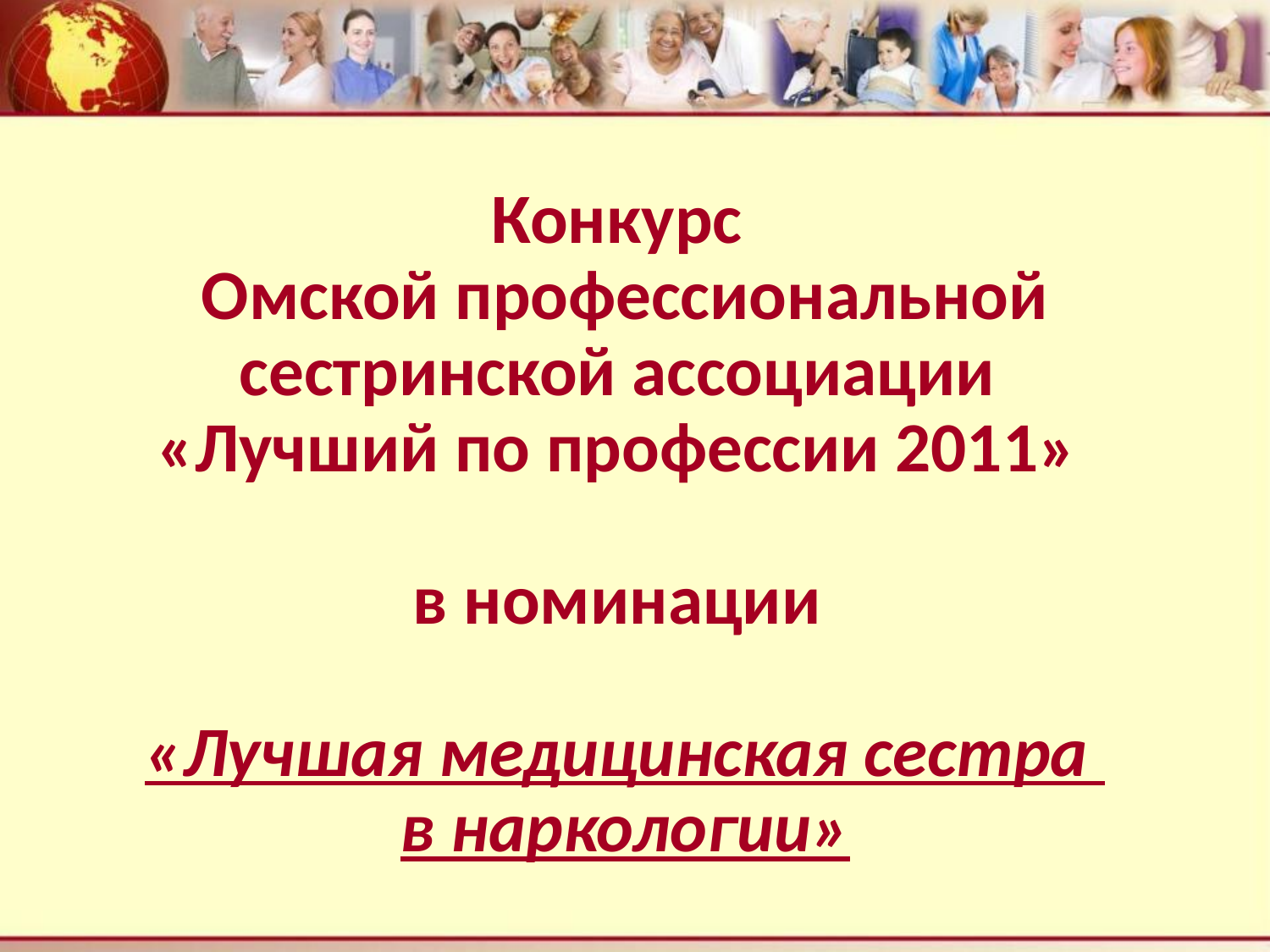

Конкурс
Омской профессиональной сестринской ассоциации
«Лучший по профессии 2011»

в номинации

«Лучшая медицинская сестра
в наркологии»